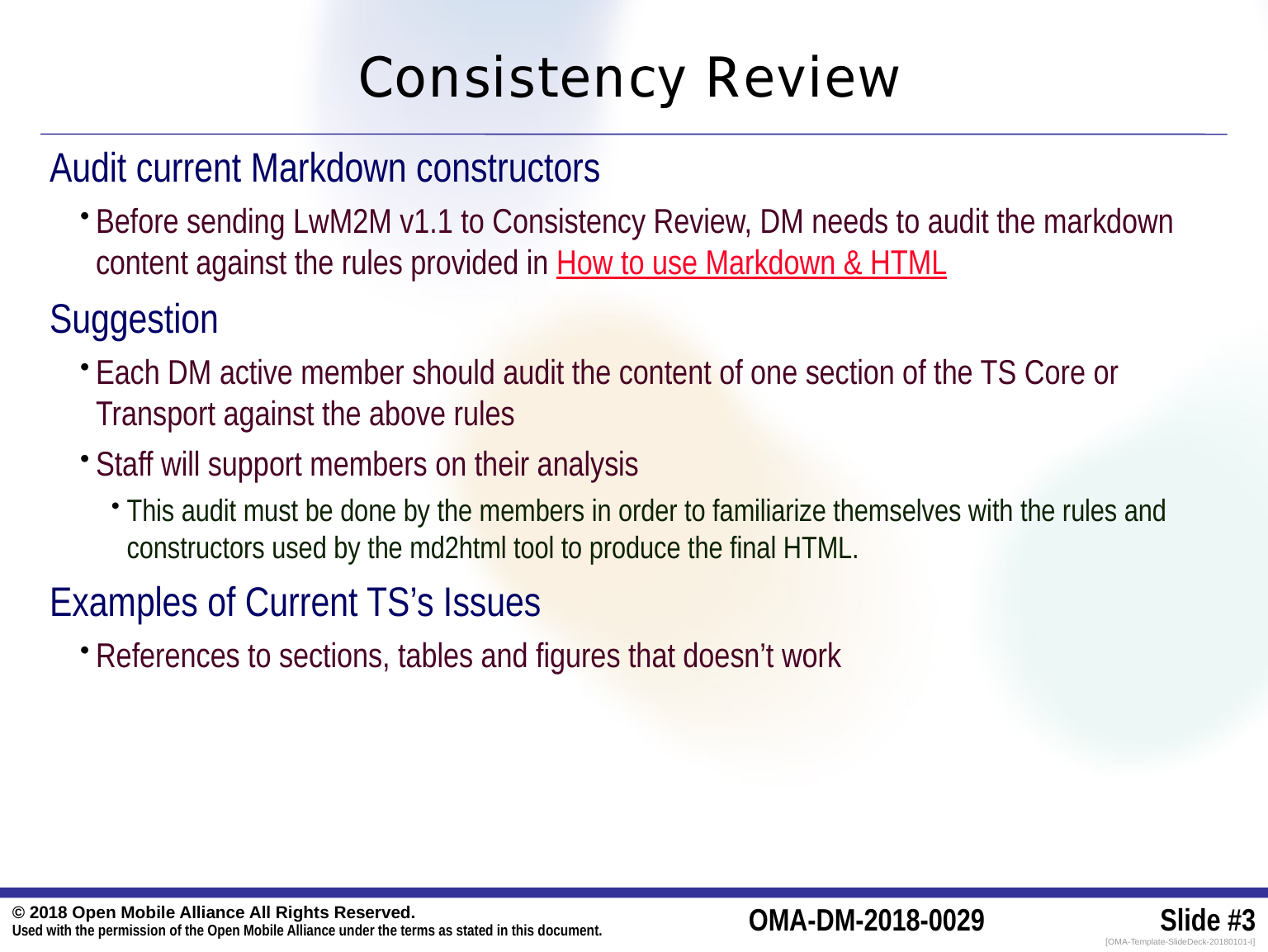

# Consistency Review
Audit current Markdown constructors
Before sending LwM2M v1.1 to Consistency Review, DM needs to audit the markdown content against the rules provided in How to use Markdown & HTML
Suggestion
Each DM active member should audit the content of one section of the TS Core or Transport against the above rules
Staff will support members on their analysis
This audit must be done by the members in order to familiarize themselves with the rules and constructors used by the md2html tool to produce the final HTML.
Examples of Current TS’s Issues
References to sections, tables and figures that doesn’t work